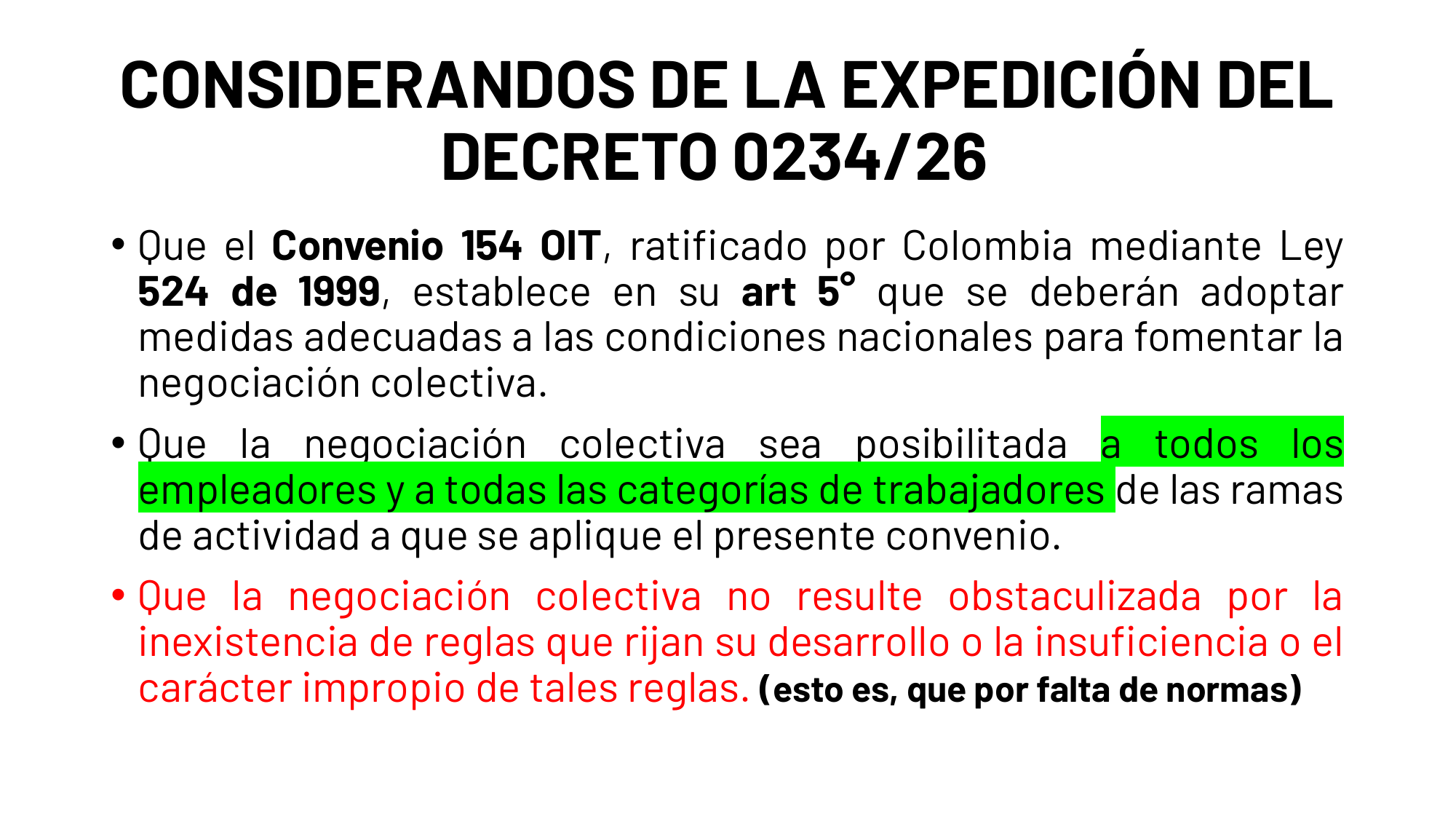

# CONSIDERANDOS DE LA EXPEDICIÓN DEL DECRETO 0234/26
Que el Convenio 154 OIT, ratificado por Colombia mediante Ley 524 de 1999, establece en su art 5° que se deberán adoptar medidas adecuadas a las condiciones nacionales para fomentar la negociación colectiva.
Que la negociación colectiva sea posibilitada a todos los empleadores y a todas las categorías de trabajadores de las ramas de actividad a que se aplique el presente convenio.
Que la negociación colectiva no resulte obstaculizada por la inexistencia de reglas que rijan su desarrollo o la insuficiencia o el carácter impropio de tales reglas. (esto es, que por falta de normas)